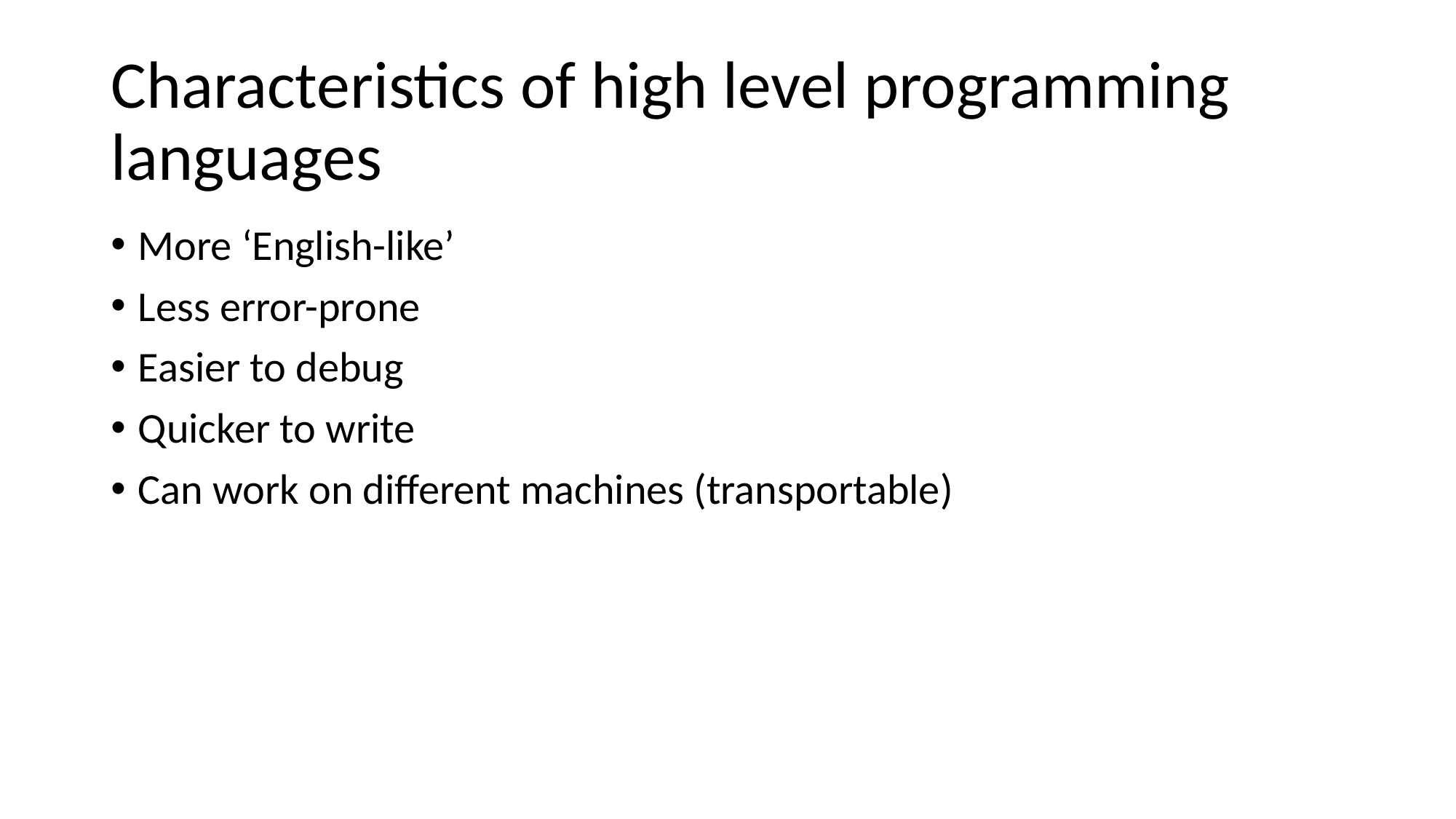

# Characteristics of high level programming languages
More ‘English-like’
Less error-prone
Easier to debug
Quicker to write
Can work on different machines (transportable)